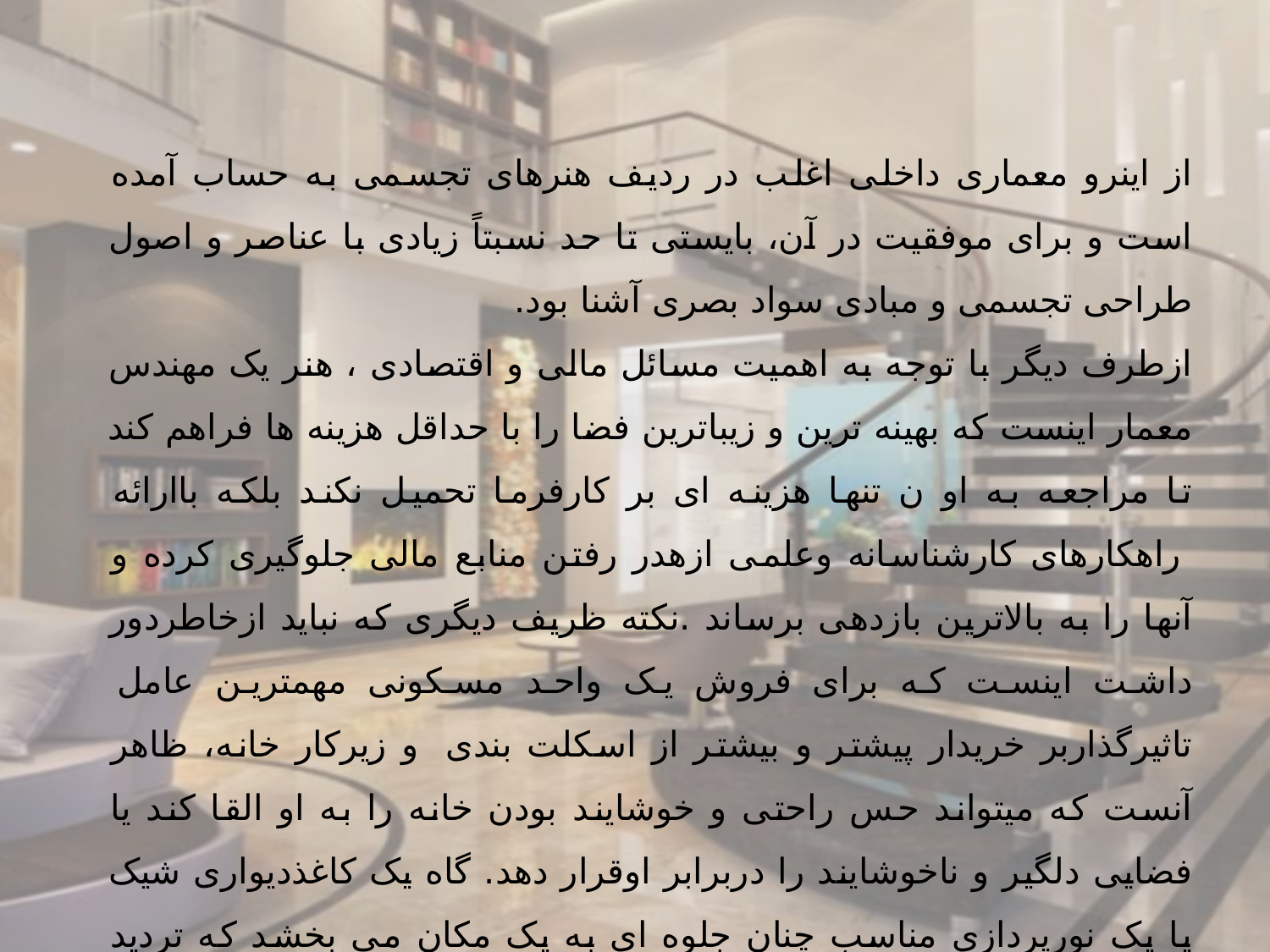

از اینرو معماری داخلی اغلب در ردیف هنرهای تجسمی به حساب آمده است و برای موفقیت در آن، بایستی تا حد نسبتاً زیادی با عناصر و اصول طراحی تجسمی و مبادی سواد بصری آشنا بود.
ازطرف دیگر با توجه به اهمیت مسائل مالی و اقتصادی ، هنر یک مهندس معمار اینست که بهینه ترین و زیباترین فضا را با حداقل هزینه ها فراهم کند تا مراجعه به او ن تنها هزینه ای بر کارفرما تحمیل نکند بلکه باارائه  راهکارهای کارشناسانه وعلمی ازهدر رفتن منابع مالی جلوگیری کرده و آنها را به بالاترین بازدهی برساند .نکته ظریف دیگری که نباید ازخاطردور داشت اینست که برای فروش یک واحد مسکونی مهمترین عامل تاثیرگذاربر خریدار پیشتر و بیشتر از اسکلت بندی  و زیرکار خانه، ظاهر آنست که میتواند حس راحتی و خوشایند بودن خانه را به او القا کند یا فضایی دلگیر و ناخوشایند را دربرابر اوقرار دهد. گاه یک کاغذدیواری شیک یا یک نورپردازی مناسب چنان جلوه ای به یک مکان می بخشد که تردید درخرید را ازدل هرخریداری میزداید.